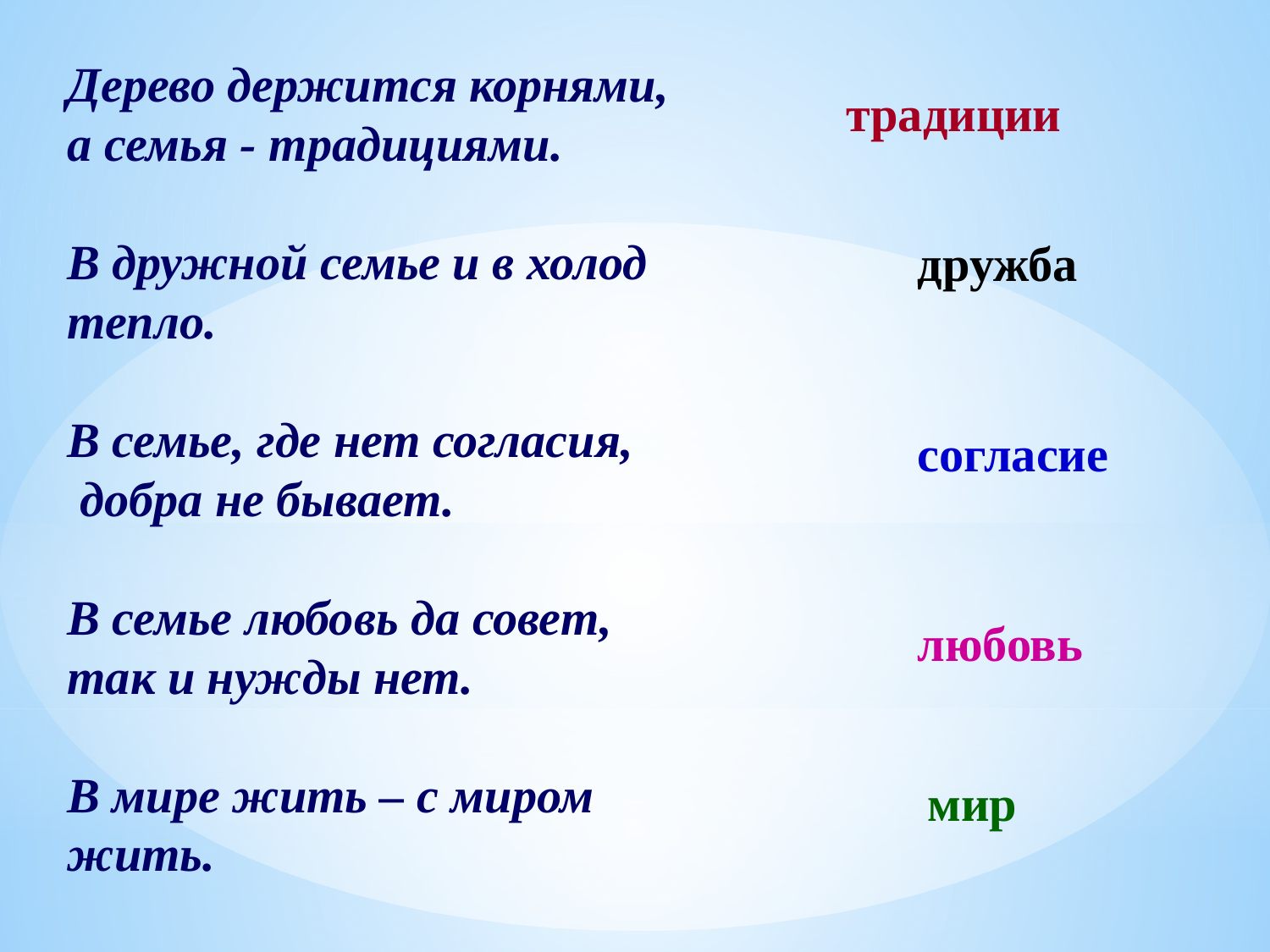

Дерево держится корнями,
а семья - традициями.

В дружной семье и в холод тепло.

В семье, где нет согласия,
 добра не бывает.

В семье любовь да совет,
так и нужды нет.

В мире жить – с миром жить.

традиции
дружба
согласие
любовь
мир